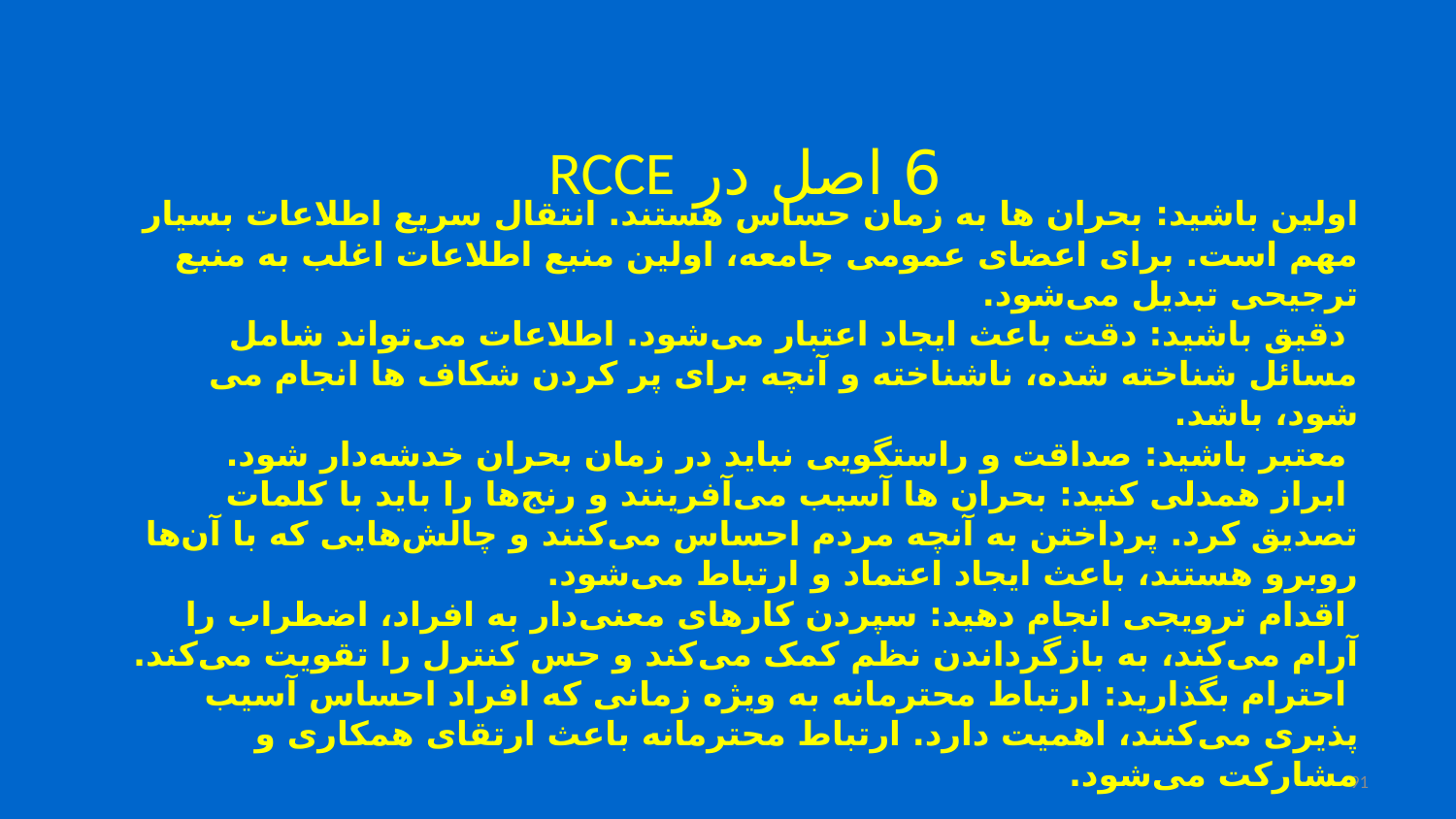

6 اصل در RCCE
# اولین باشید: بحران ها به زمان حساس هستند. انتقال سریع اطلاعات بسیار مهم است. برای اعضای عمومی جامعه، اولین منبع اطلاعات اغلب به منبع ترجیحی تبدیل می‌شود. دقیق باشید: دقت باعث ایجاد اعتبار می‌شود. اطلاعات می‌تواند شامل مسائل شناخته شده، ناشناخته و آنچه برای پر کردن شکاف ها انجام می شود، باشد. معتبر باشید: صداقت و راستگویی نباید در زمان بحران خدشه‌دار شود. ابراز همدلی کنید: بحران ها آسیب می‌آفرینند و رنج‌ها را باید با کلمات تصدیق کرد. پرداختن به آنچه مردم احساس می‌کنند و چالش‌هایی که با آن‌ها روبرو هستند، باعث ایجاد اعتماد و ارتباط می‌شود. اقدام ترویجی انجام دهید: سپردن کارهای معنی‌دار به افراد، اضطراب را آرام می‌کند، به بازگرداندن نظم کمک می‌کند و حس کنترل را تقویت می‌کند. احترام بگذارید: ارتباط محترمانه به ویژه زمانی که افراد احساس آسیب پذیری می‌کنند، اهمیت دارد. ارتباط محترمانه باعث ارتقای همکاری و مشارکت می‌شود.
91